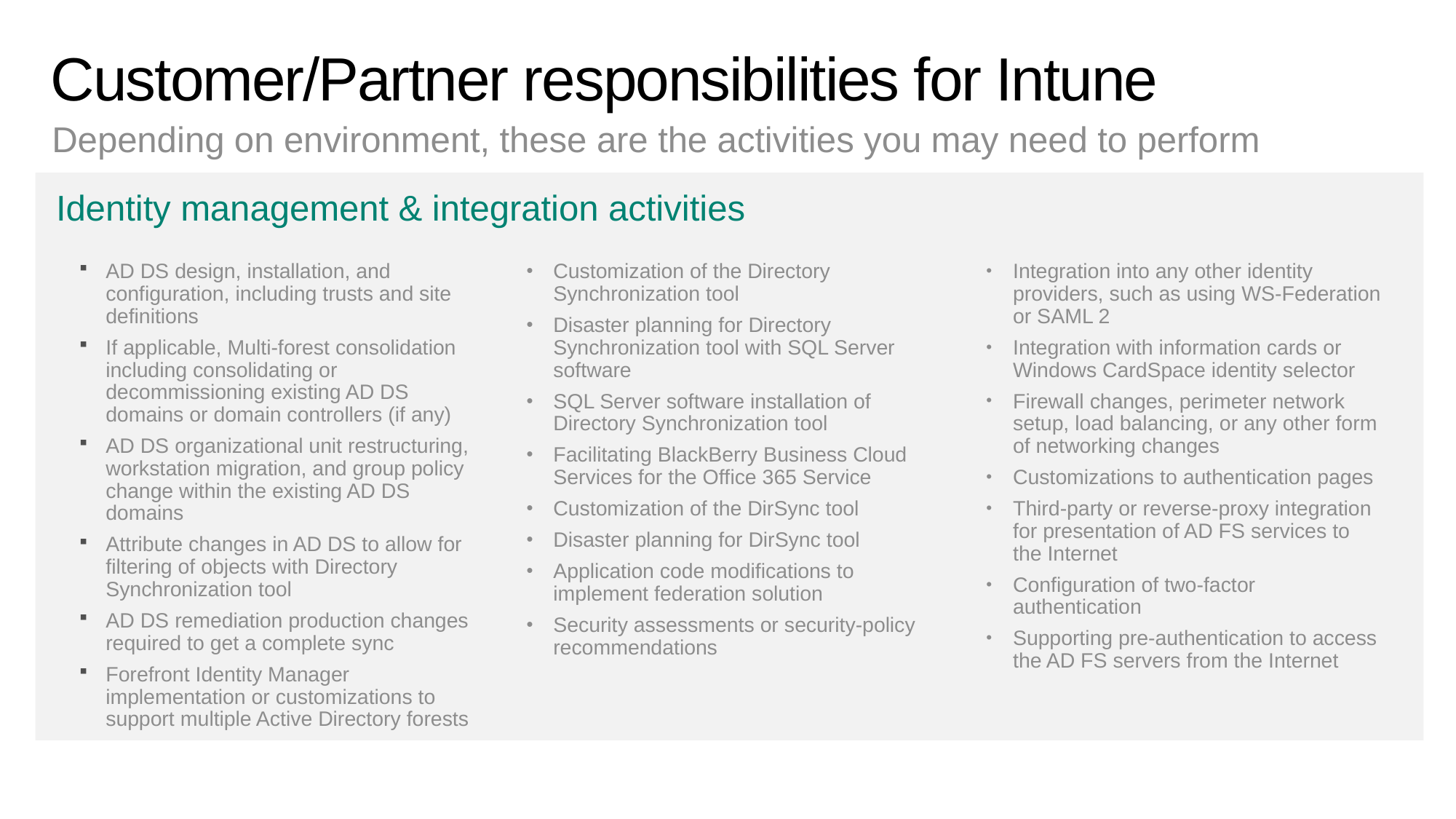

# Customer/Partner responsibilities for Intune
Depending on environment, these are the activities you may need to perform

Identity management & integration activities
AD DS design, installation, and configuration, including trusts and site definitions
If applicable, Multi-forest consolidation including consolidating or decommissioning existing AD DS domains or domain controllers (if any)
AD DS organizational unit restructuring, workstation migration, and group policy change within the existing AD DS domains
Attribute changes in AD DS to allow for filtering of objects with Directory Synchronization tool
AD DS remediation production changes required to get a complete sync
Forefront Identity Manager implementation or customizations to support multiple Active Directory forests
Customization of the Directory Synchronization tool
Disaster planning for Directory Synchronization tool with SQL Server software
SQL Server software installation of Directory Synchronization tool
Facilitating BlackBerry Business Cloud Services for the Office 365 Service
Customization of the DirSync tool
Disaster planning for DirSync tool
Application code modifications to implement federation solution
Security assessments or security-policy recommendations
Integration into any other identity providers, such as using WS-Federation or SAML 2
Integration with information cards or Windows CardSpace identity selector
Firewall changes, perimeter network setup, load balancing, or any other form of networking changes
Customizations to authentication pages
Third-party or reverse-proxy integration for presentation of AD FS services to the Internet
Configuration of two-factor authentication
Supporting pre-authentication to access the AD FS servers from the Internet